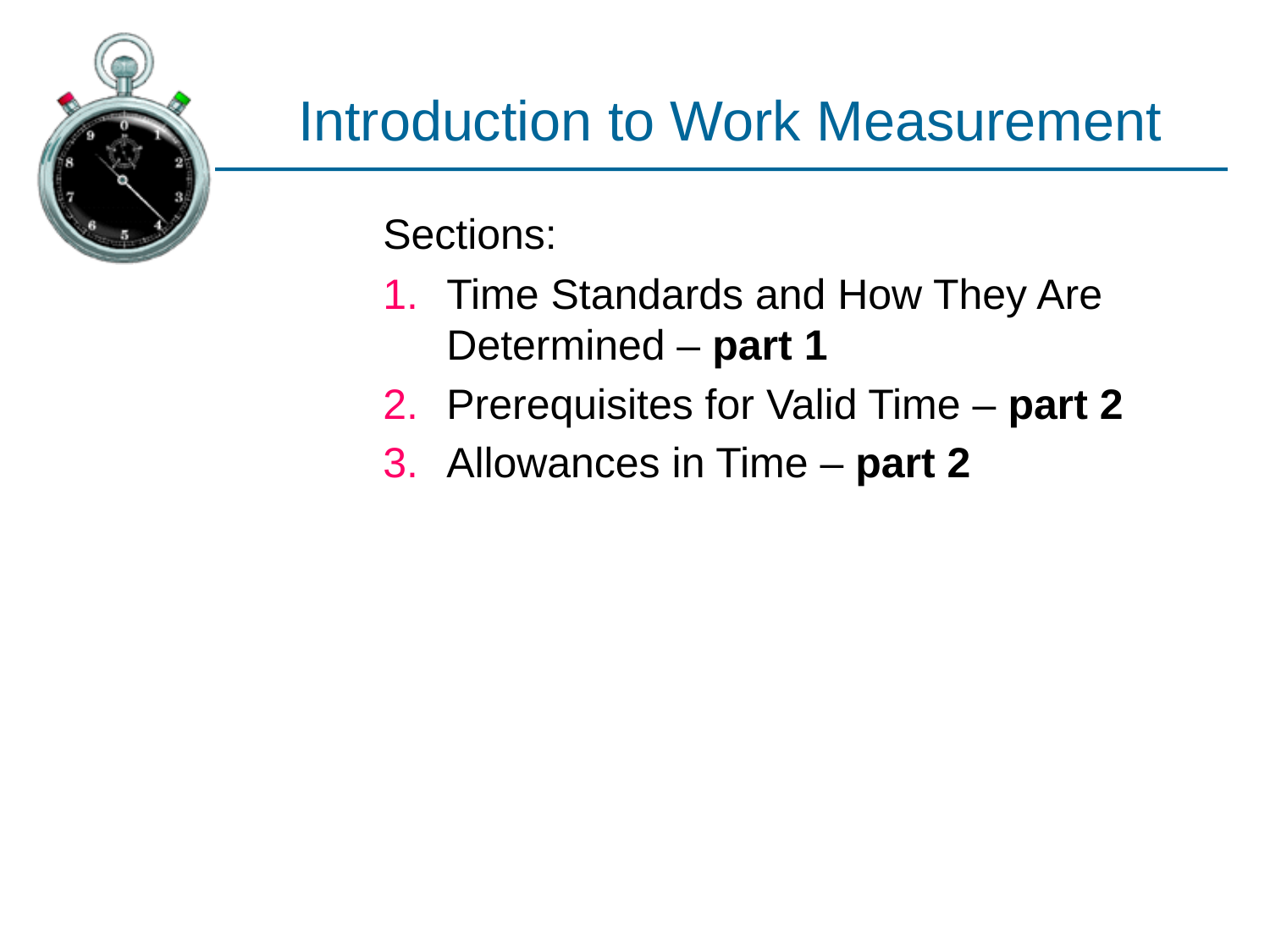

# Introduction to Work Measurement
Sections:
Time Standards and How They Are Determined – part 1
Prerequisites for Valid Time – part 2
Allowances in Time – part 2